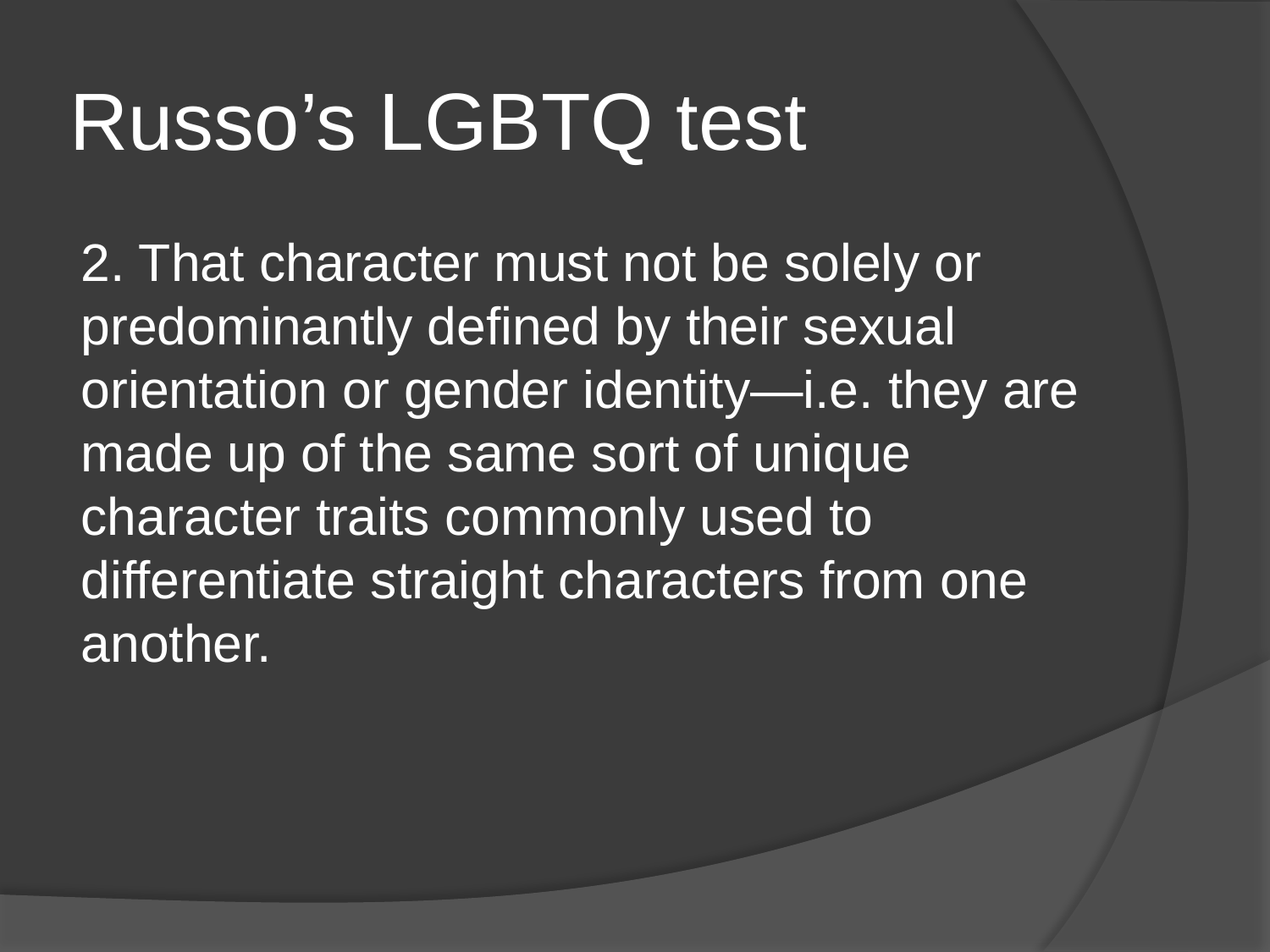

# Russo’s LGBTQ test
2. That character must not be solely or predominantly defined by their sexual orientation or gender identity—i.e. they are made up of the same sort of unique character traits commonly used to differentiate straight characters from one another.